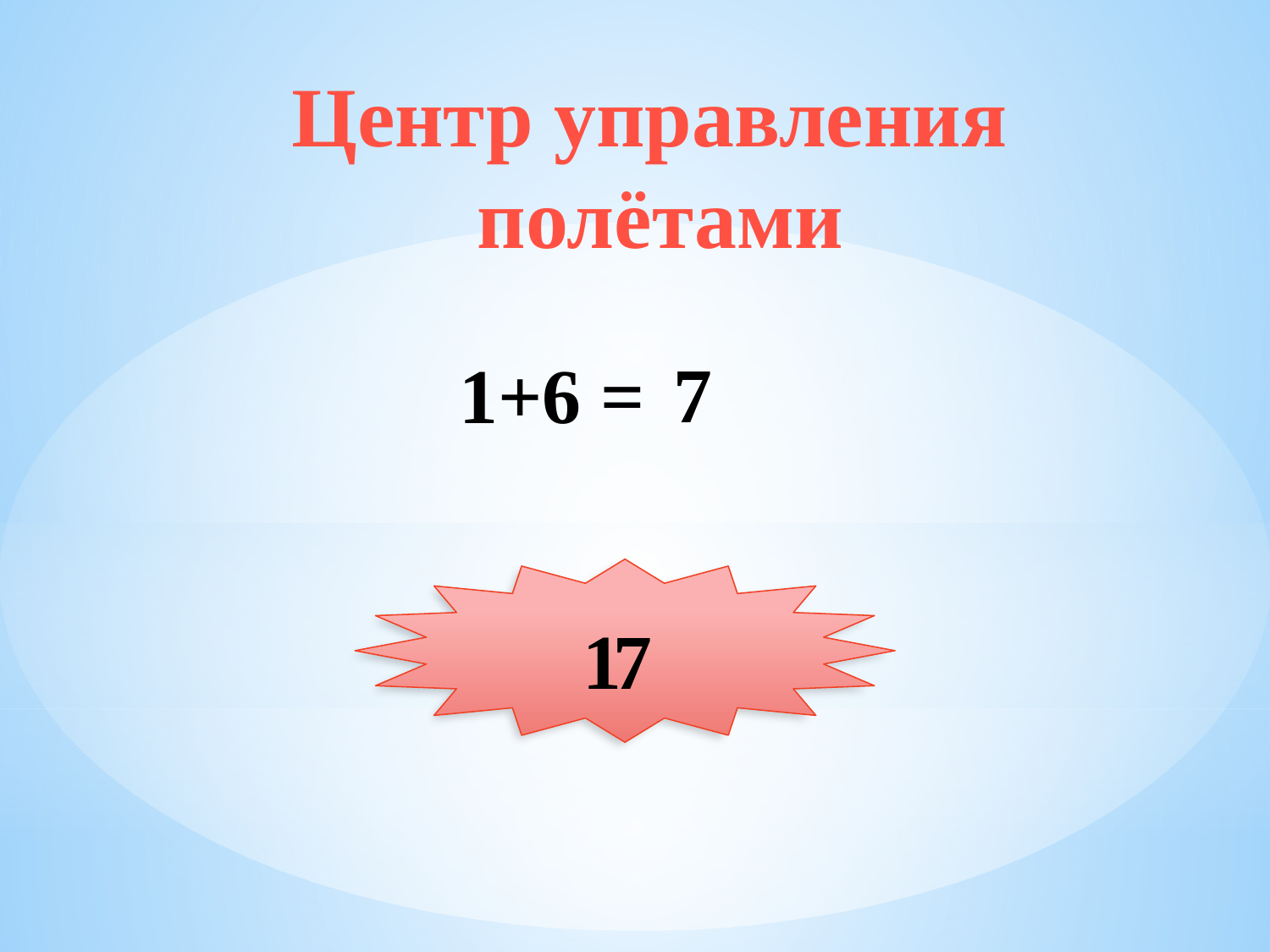

Центр управления
полётами
7
1+6 =

1
7